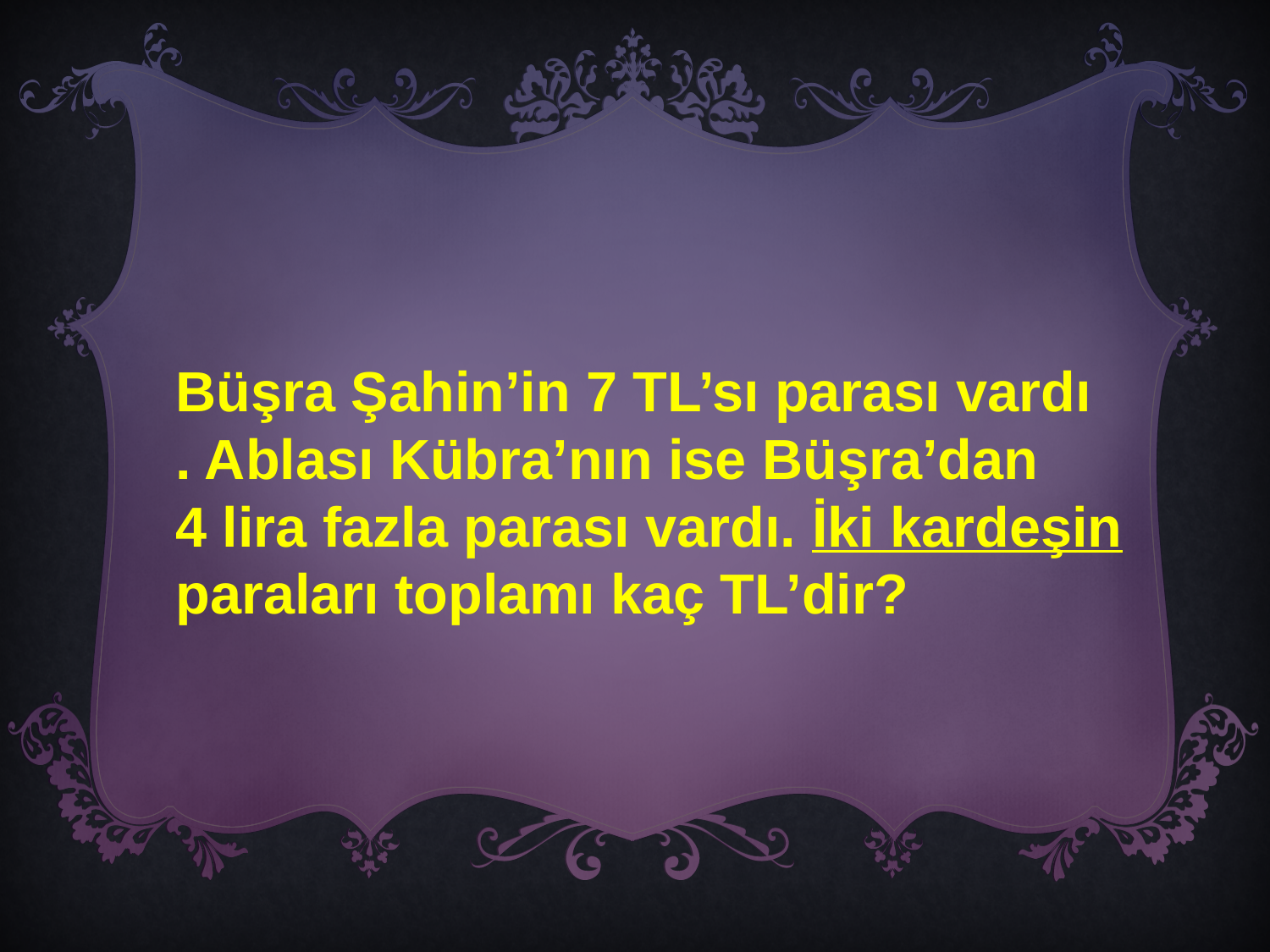

Büşra Şahin’in 7 TL’sı parası vardı
. Ablası Kübra’nın ise Büşra’dan
4 lira fazla parası vardı. İki kardeşin
paraları toplamı kaç TL’dir?